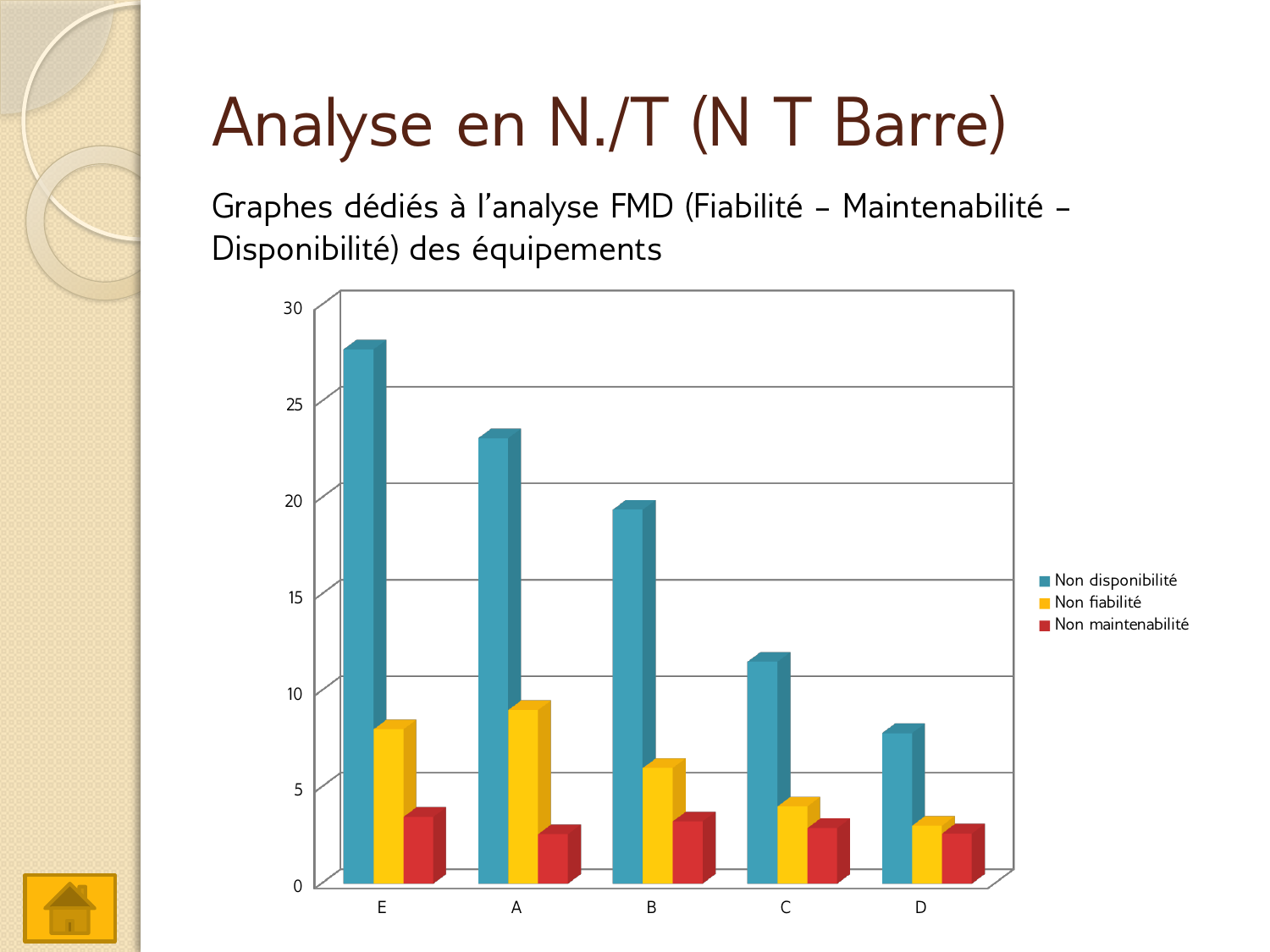

# Analyse en N./T (N T Barre)
Graphes dédiés à l’analyse FMD (Fiabilité – Maintenabilité – Disponibilité) des équipements

[unsupported chart]